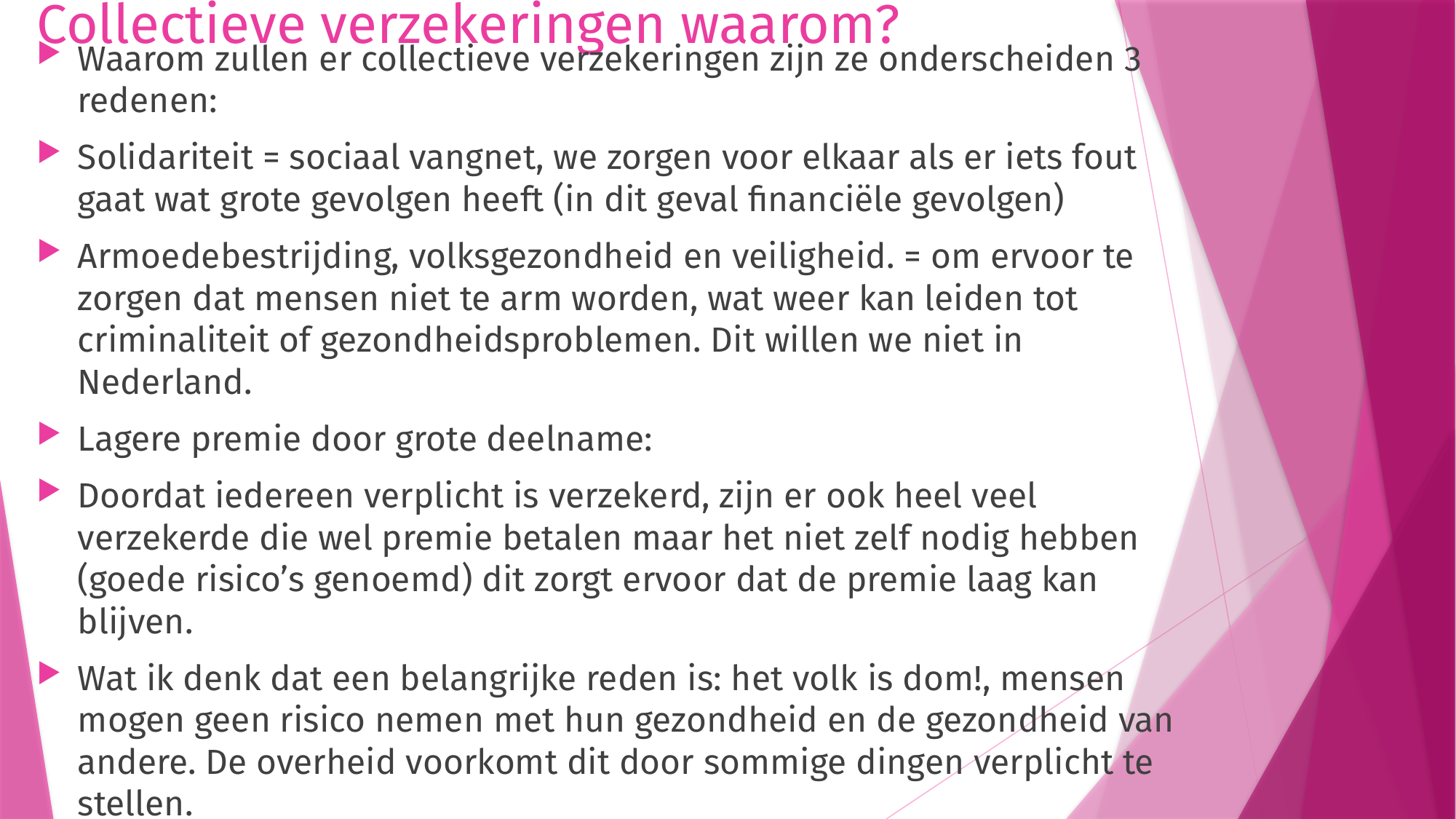

# Collectieve verzekeringen waarom?
Waarom zullen er collectieve verzekeringen zijn ze onderscheiden 3 redenen:
Solidariteit = sociaal vangnet, we zorgen voor elkaar als er iets fout gaat wat grote gevolgen heeft (in dit geval financiële gevolgen)
Armoedebestrijding, volksgezondheid en veiligheid. = om ervoor te zorgen dat mensen niet te arm worden, wat weer kan leiden tot criminaliteit of gezondheidsproblemen. Dit willen we niet in Nederland.
Lagere premie door grote deelname:
Doordat iedereen verplicht is verzekerd, zijn er ook heel veel verzekerde die wel premie betalen maar het niet zelf nodig hebben (goede risico’s genoemd) dit zorgt ervoor dat de premie laag kan blijven.
Wat ik denk dat een belangrijke reden is: het volk is dom!, mensen mogen geen risico nemen met hun gezondheid en de gezondheid van andere. De overheid voorkomt dit door sommige dingen verplicht te stellen.